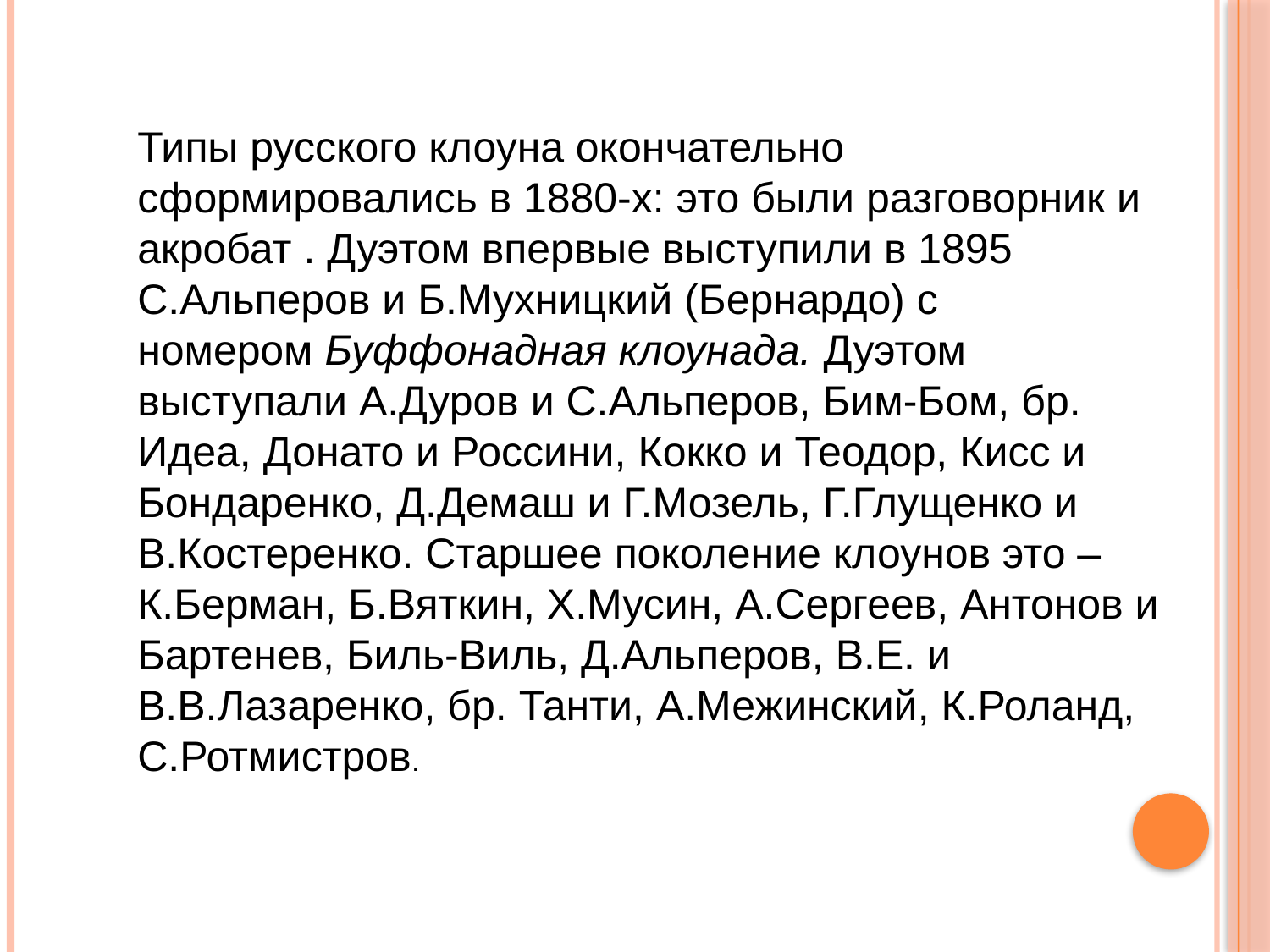

Типы русского клоуна окончательно сформировались в 1880-х: это были разговорник и акробат . Дуэтом впервые выступили в 1895 С.Альперов и Б.Мухницкий (Бернардо) с номером Буффонадная клоунада. Дуэтом выступали А.Дуров и С.Альперов, Бим-Бом, бр. Идеа, Донато и Россини, Кокко и Теодор, Кисс и Бондаренко, Д.Демаш и Г.Мозель, Г.Глущенко и В.Костеренко. Старшее поколение клоунов это – К.Берман, Б.Вяткин, Х.Мусин, А.Сергеев, Антонов и Бартенев, Биль-Виль, Д.Альперов, В.Е. и В.В.Лазаренко, бр. Танти, А.Межинский, К.Роланд, С.Ротмистров.